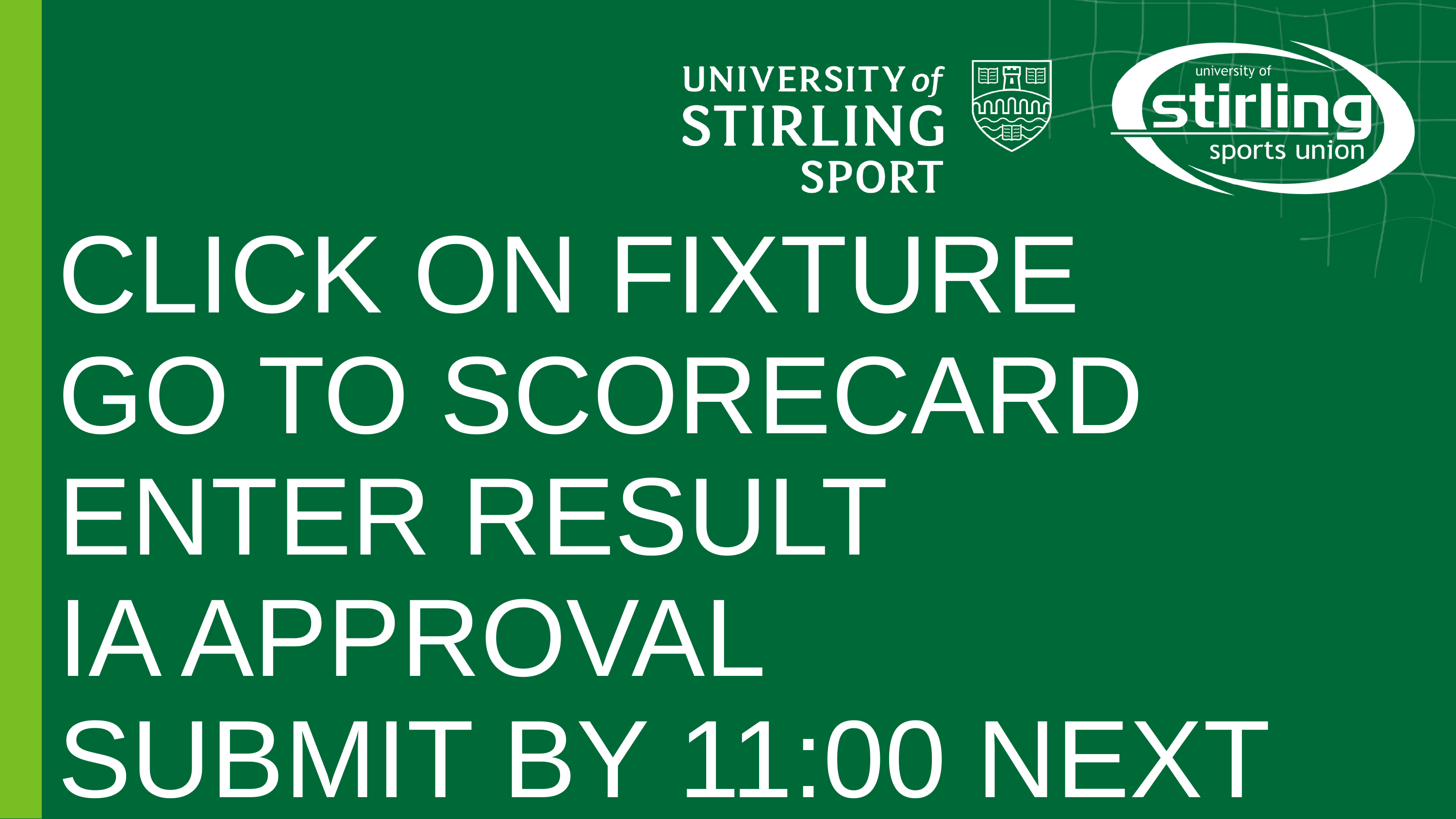

CLICK ON FIXTURE
GO TO SCORECARD
ENTER RESULT
IA APPROVAL
SUBMIT BY 11:00 NEXT DAY